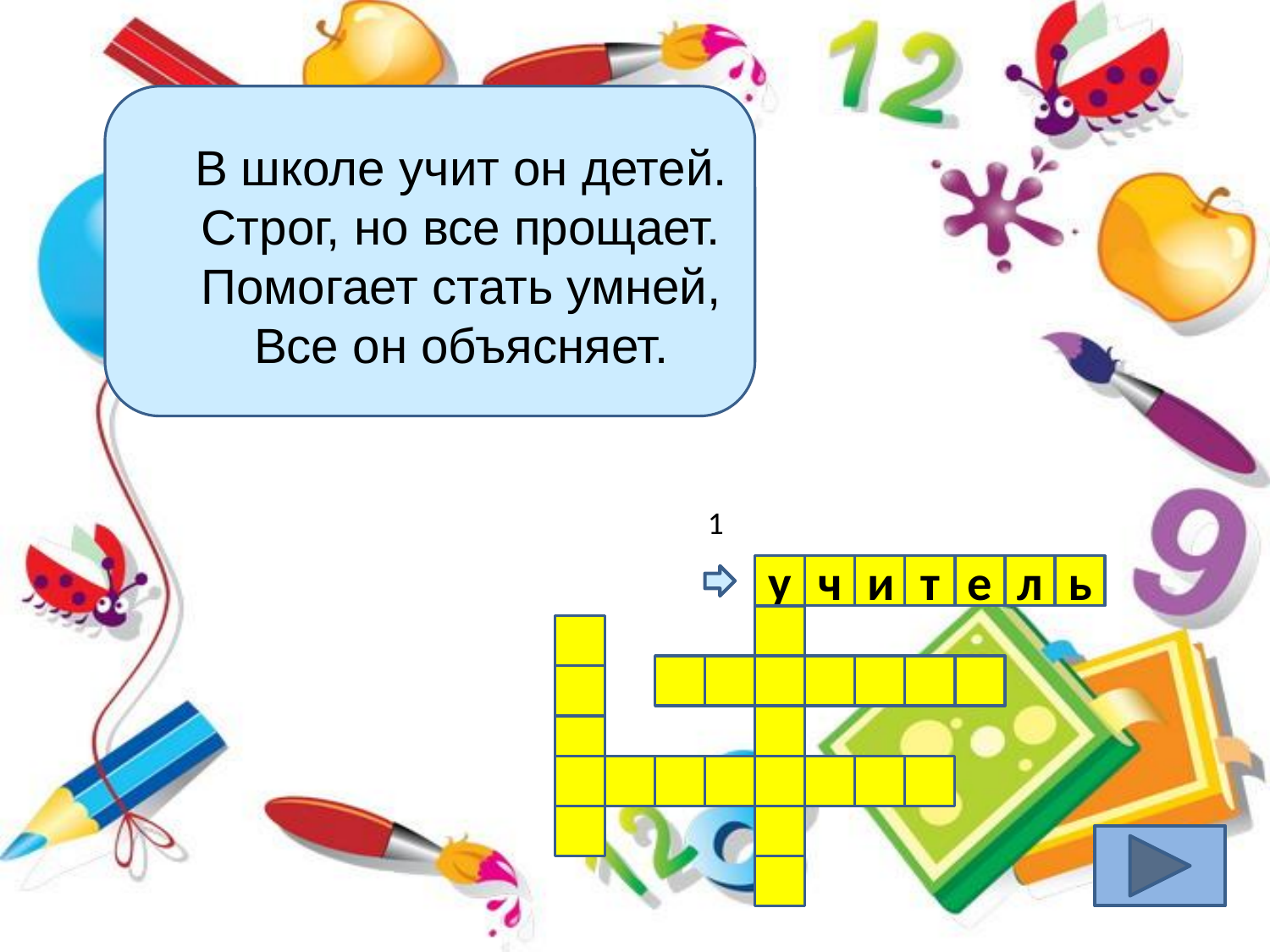

В школе учит он детей.
Строг, но все прощает.
Помогает стать умней,
Все он объясняет.
1
у
ч
и
т
е
л
ь